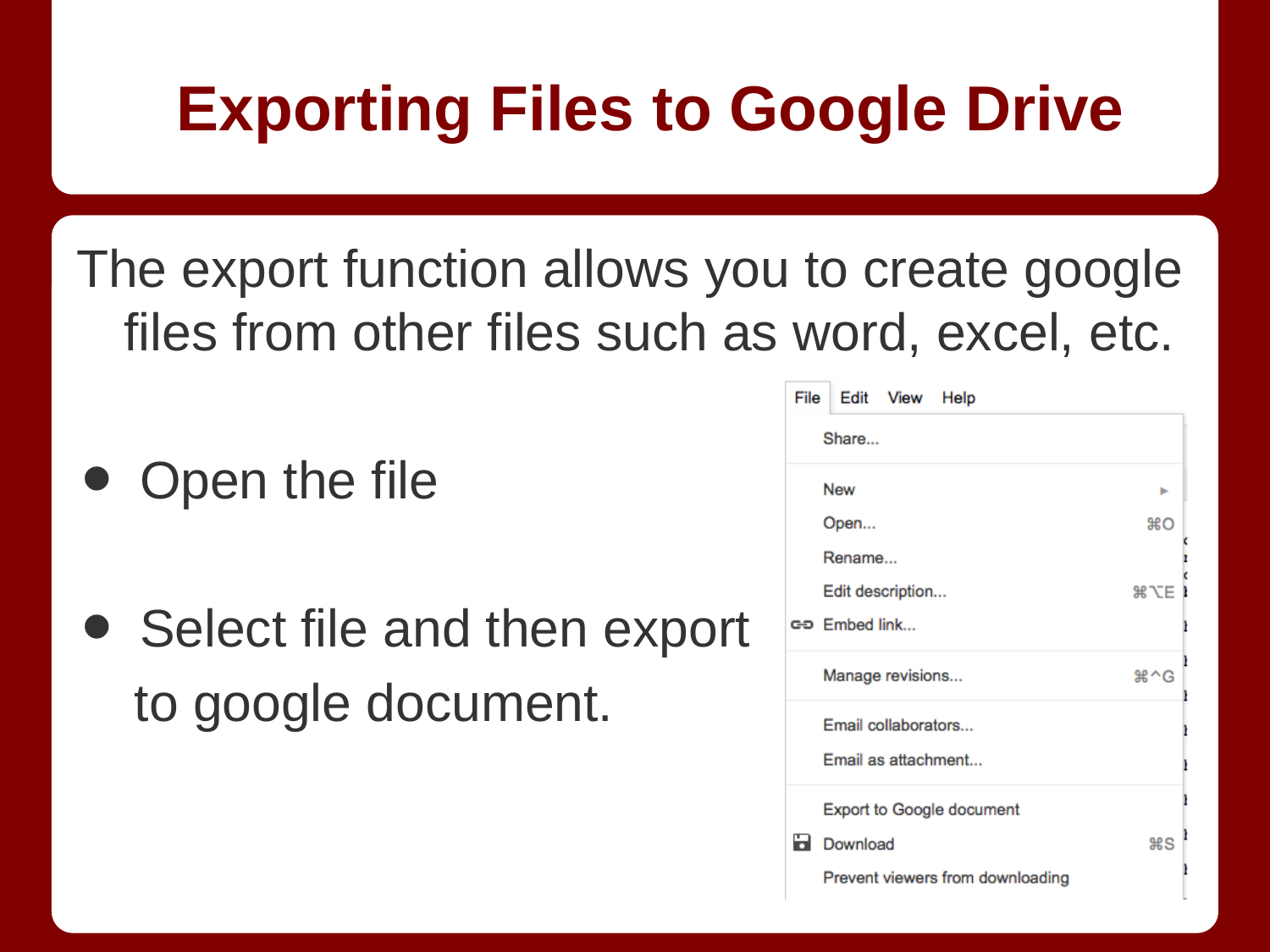

# Exporting Files to Google Drive
The export function allows you to create google files from other files such as word, excel, etc.

Open the file

Select file and then export
    to google document.